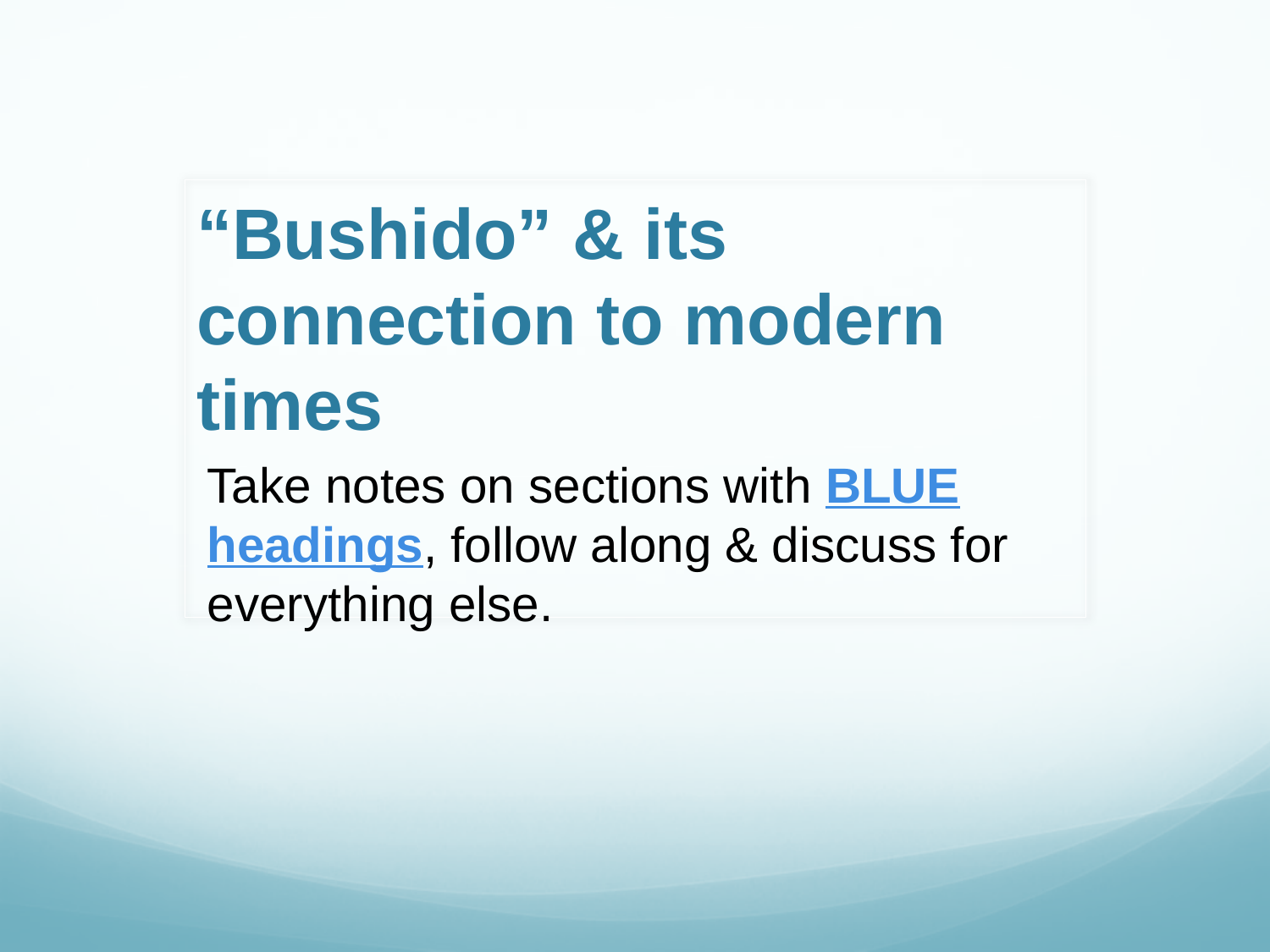

# “Bushido” & its connection to modern times
Take notes on sections with BLUE headings, follow along & discuss for everything else.